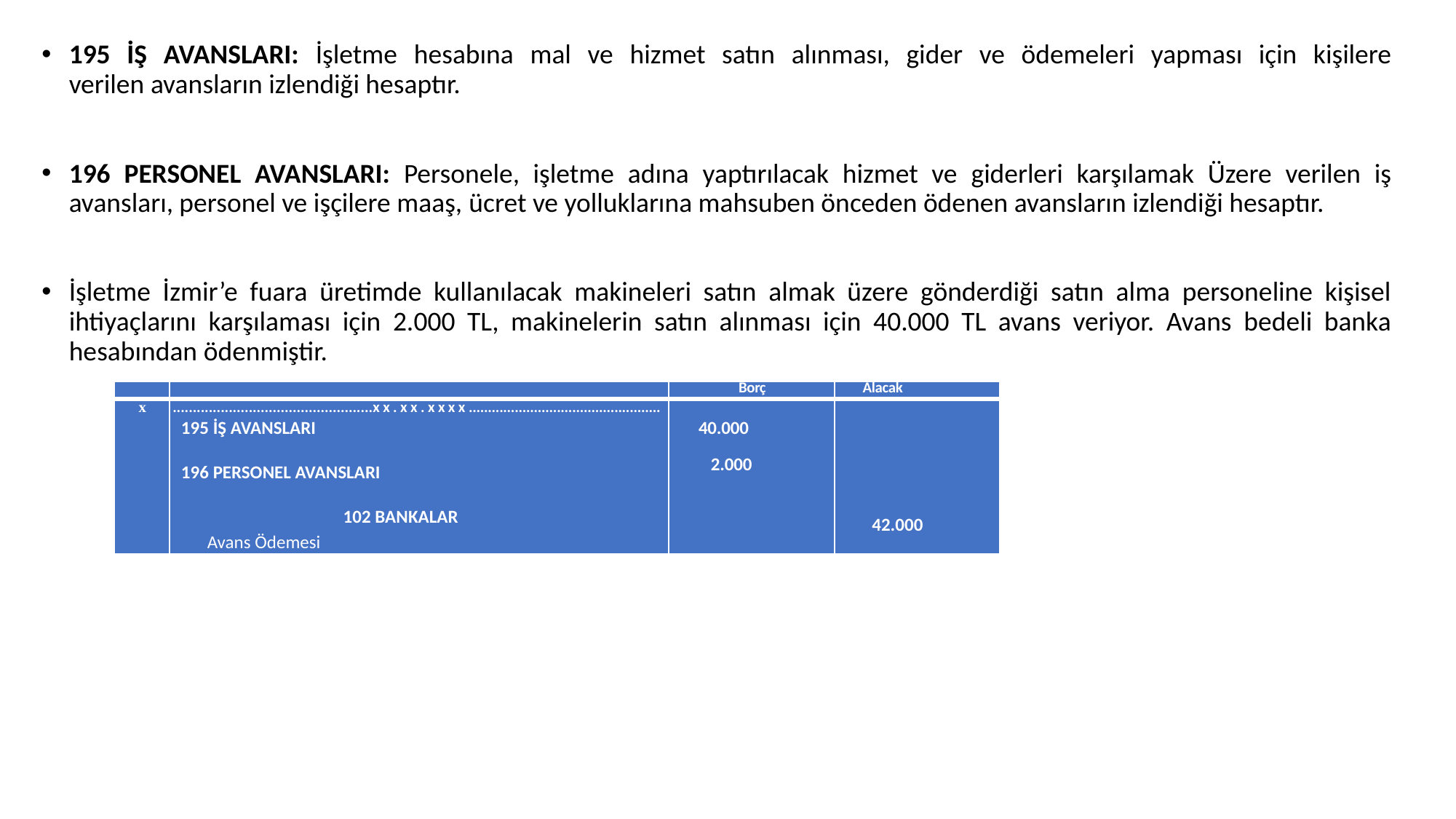

195 İŞ AVANSLARI: İşletme hesabına mal ve hizmet satın alınması, gider ve ödemeleri yapması için kişilere verilen avansların izlendiği hesaptır.

196 PERSONEL AVANSLARI: Personele, işletme adına yaptırılacak hizmet ve giderleri karşılamak Üzere verilen iş avansları, personel ve işçilere maaş, ücret ve yolluklarına mahsuben önceden ödenen avansların izlendiği hesaptır.

İşletme İzmir’e fuara üretimde kullanılacak makineleri satın almak üzere gönderdiği satın alma personeline kişisel ihtiyaçlarını karşılaması için 2.000 TL, makinelerin satın alınması için 40.000 TL avans veriyor. Avans bedeli banka hesabından ödenmiştir.

|  |  | Borç | Alacak |
| --- | --- | --- | --- |
| x | ..................................................xx.xx.xxxx.................................................. 195 İŞ AVANSLARI 196 PERSONEL AVANSLARI 102 BANKALAR Avans Ödemesi | 40.000 2.000 | 42.000 |